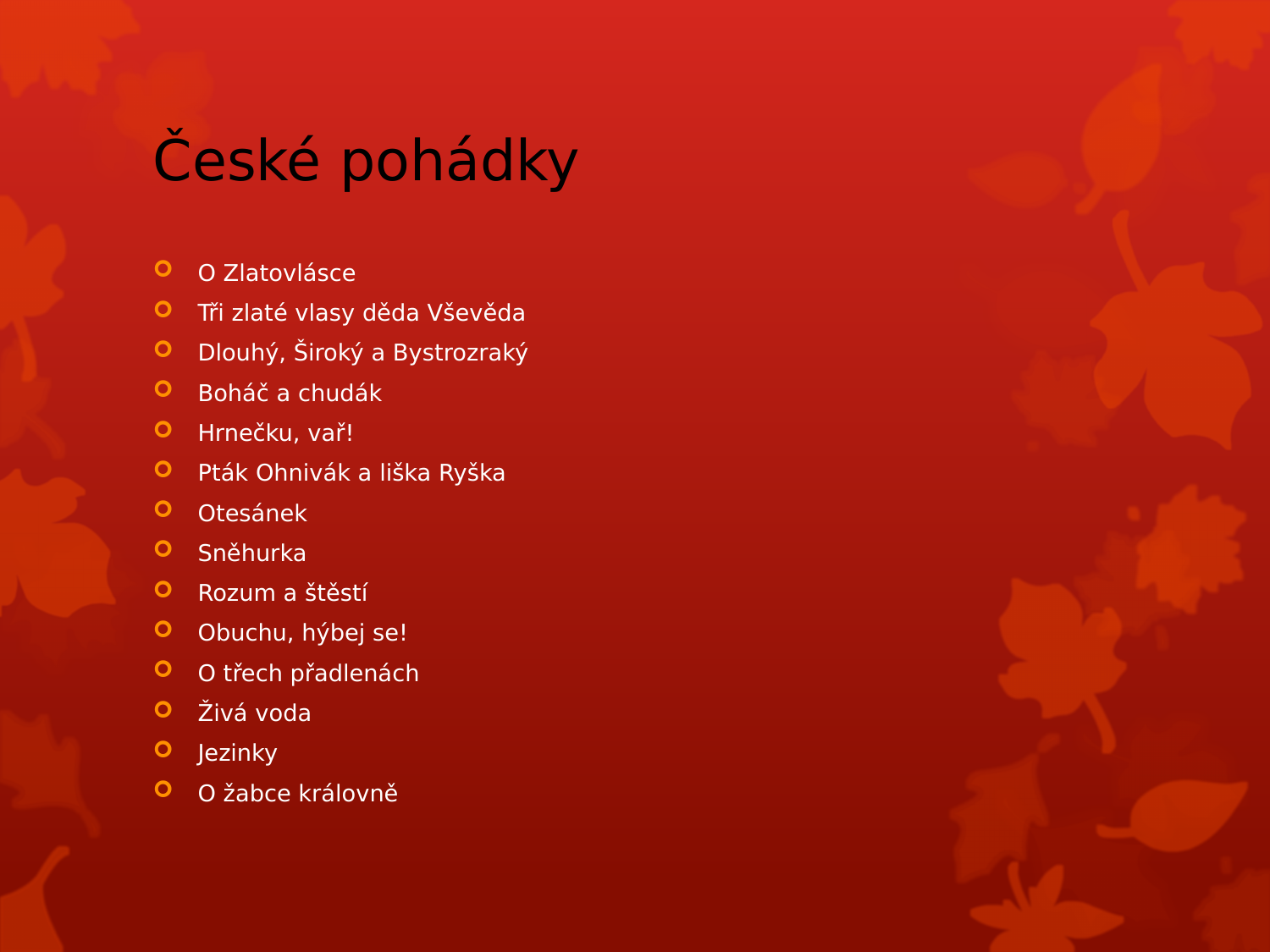

# České pohádky
O Zlatovlásce
Tři zlaté vlasy děda Vševěda
Dlouhý, Široký a Bystrozraký
Boháč a chudák
Hrnečku, vař!
Pták Ohnivák a liška Ryška
Otesánek
Sněhurka
Rozum a štěstí
Obuchu, hýbej se!
O třech přadlenách
Živá voda
Jezinky
O žabce královně